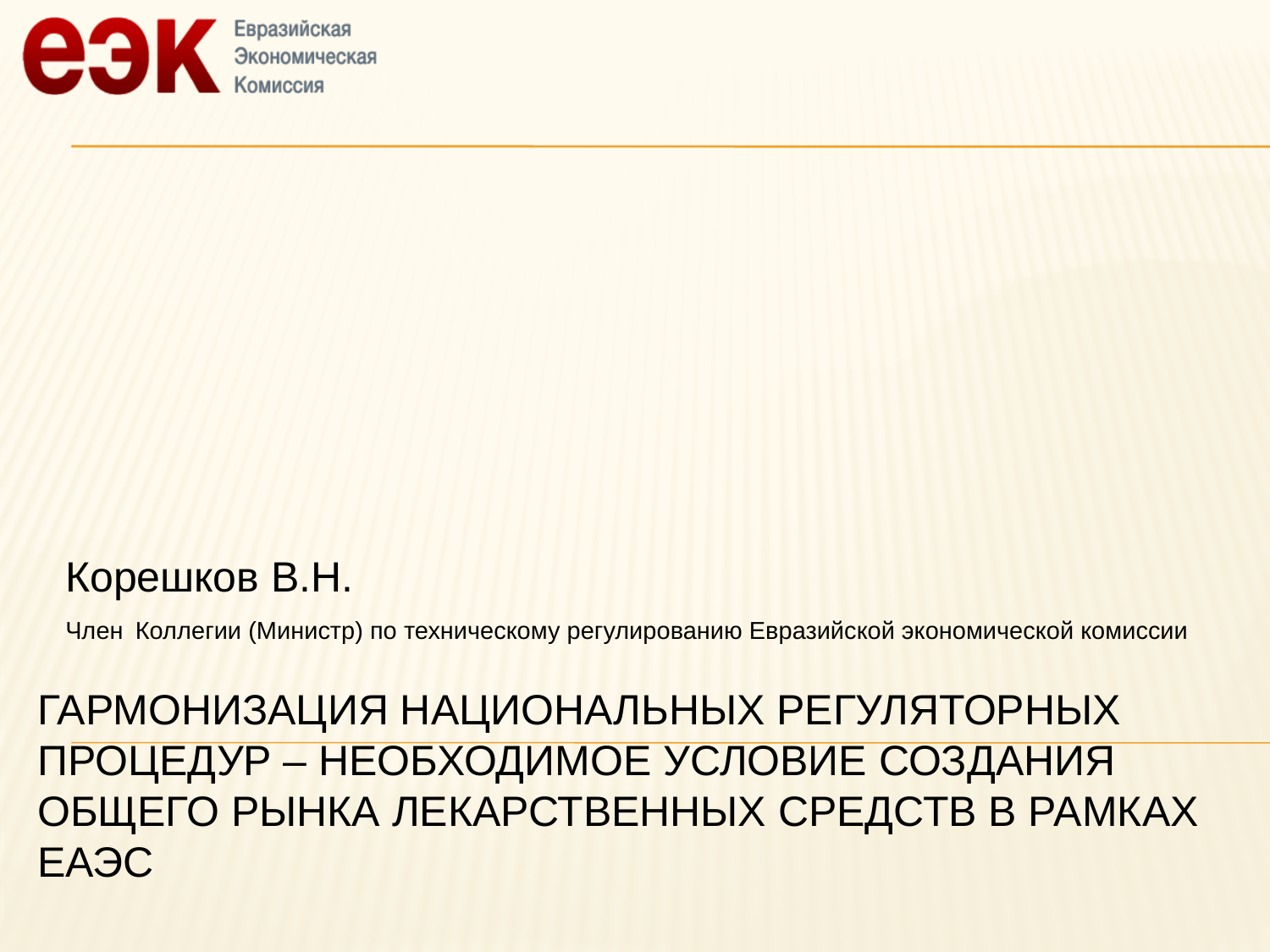

Корешков В.Н.
Член Коллегии (Министр) по техническому регулированию Евразийской экономической комиссии
# Гармонизация национальных регуляторных процедур – необходимое условие создания общего рынка лекарственных средств в рамках ЕАЭС